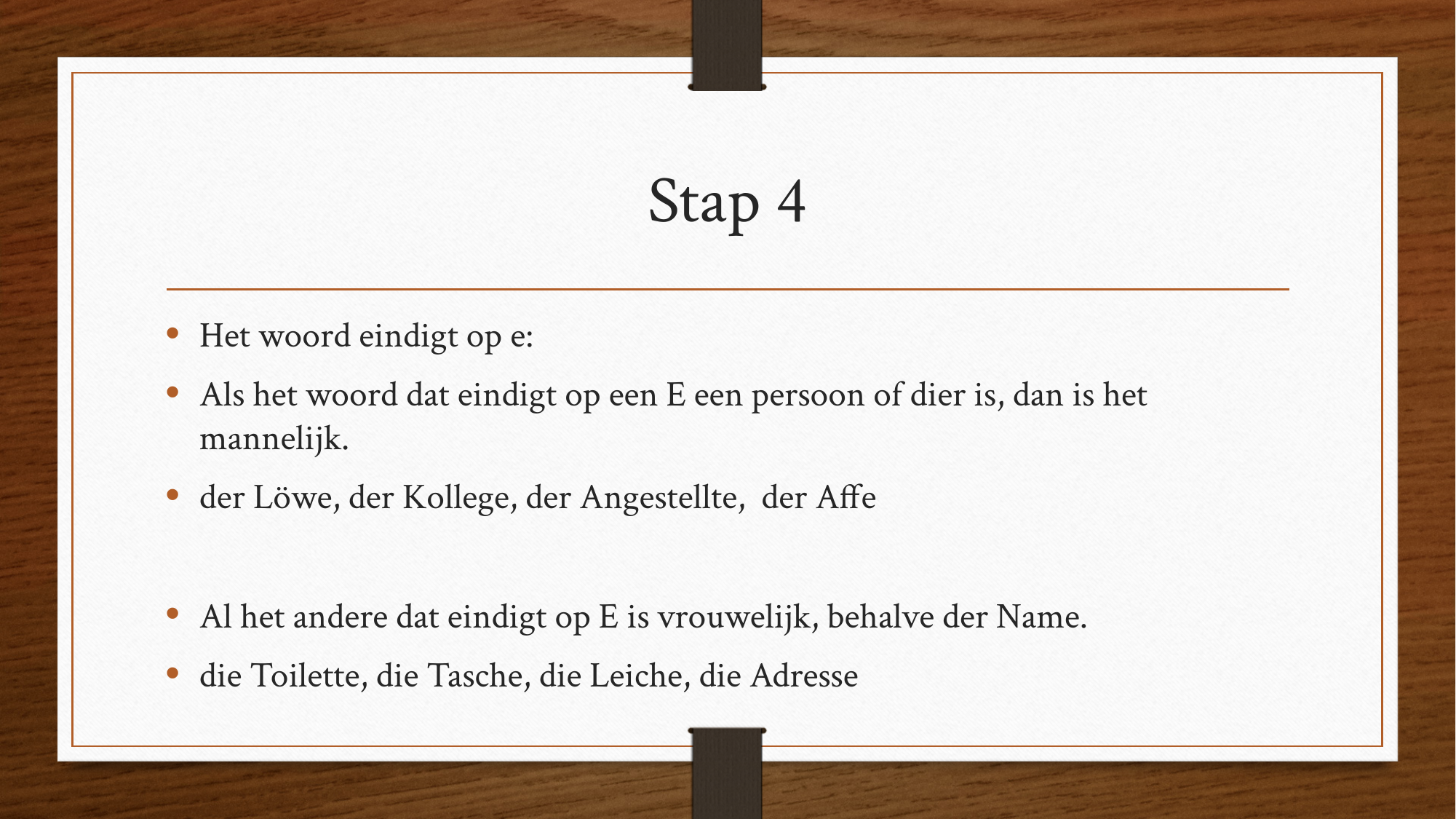

# Stap 4
Het woord eindigt op e:
Als het woord dat eindigt op een E een persoon of dier is, dan is het mannelijk.
der Löwe, der Kollege, der Angestellte,  der Affe

Al het andere dat eindigt op E is vrouwelijk, behalve der Name.
die Toilette, die Tasche, die Leiche, die Adresse